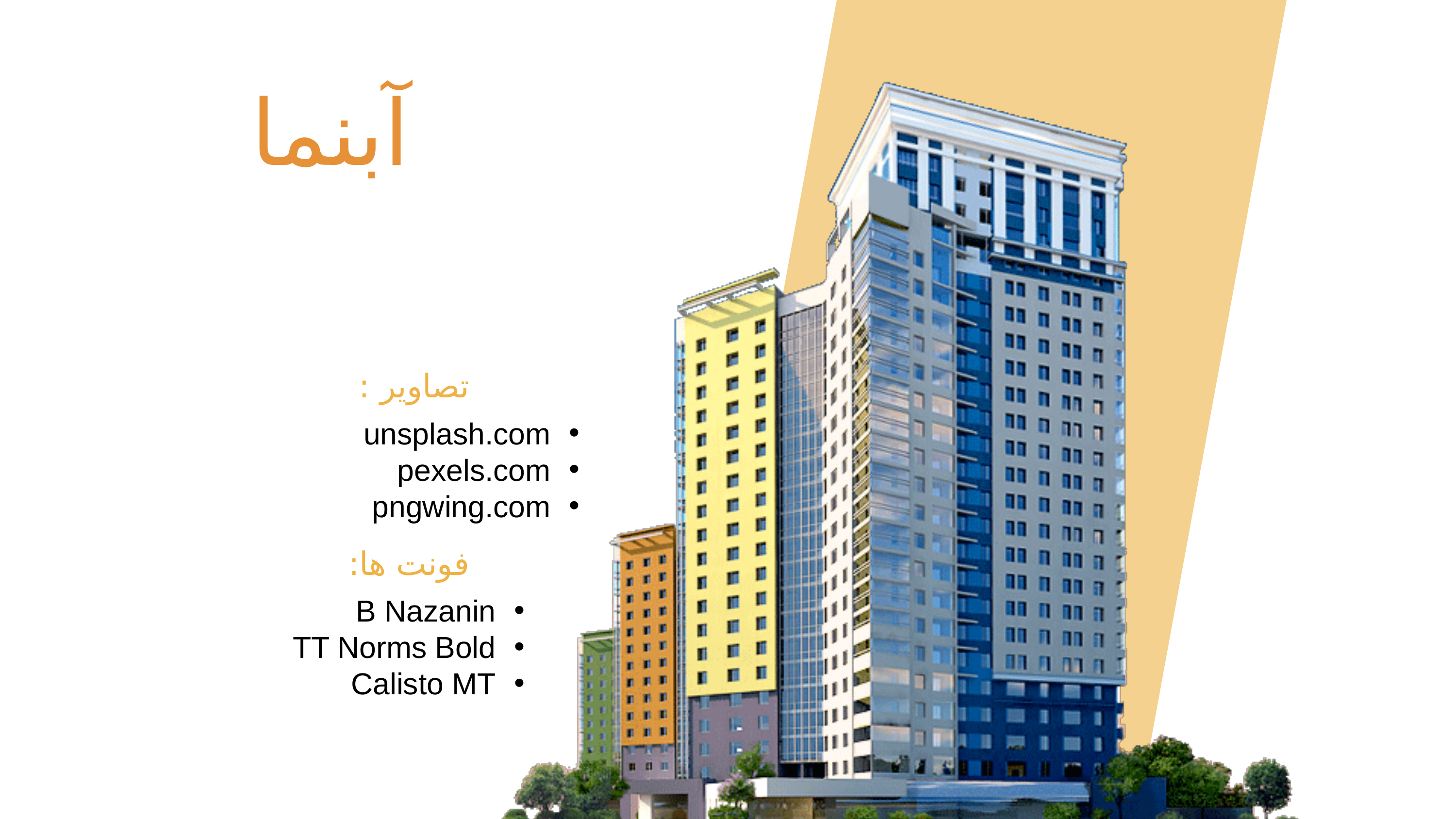

آبنما
تصاویر :
unsplash.com
pexels.com
pngwing.com
فونت ها:
B Nazanin
TT Norms Bold
Calisto MT